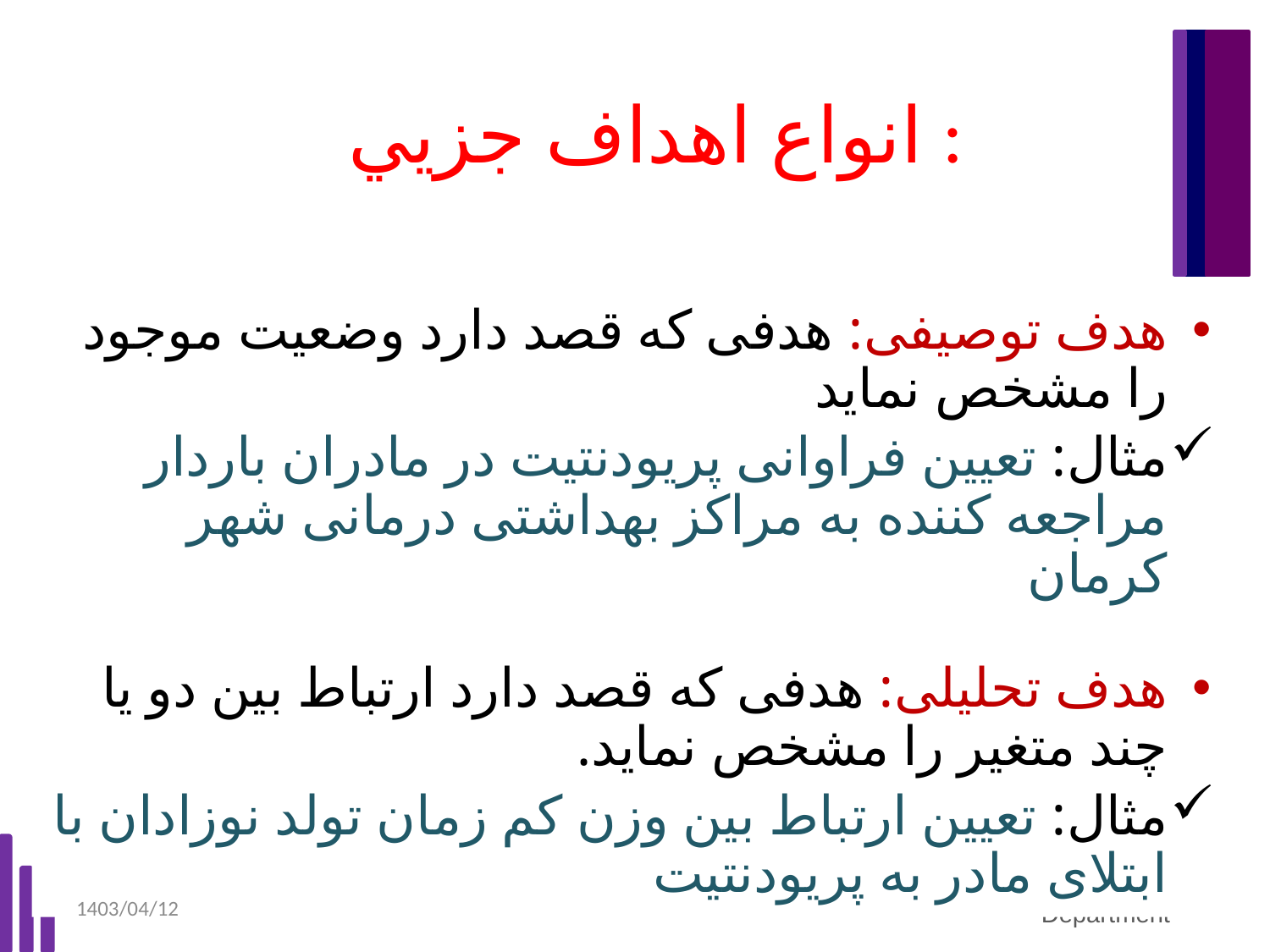

# انواع اهداف جزيي :
هدف توصیفی: هدفی که قصد دارد وضعیت موجود را مشخص نماید
مثال: تعیین فراوانی پریودنتیت در مادران باردار مراجعه کننده به مراکز بهداشتی درمانی شهر کرمان

هدف تحلیلی: هدفی که قصد دارد ارتباط بین دو یا چند متغیر را مشخص نماید.
مثال: تعیین ارتباط بین وزن کم زمان تولد نوزادان با ابتلای مادر به پریودنتیت

1403/04/12